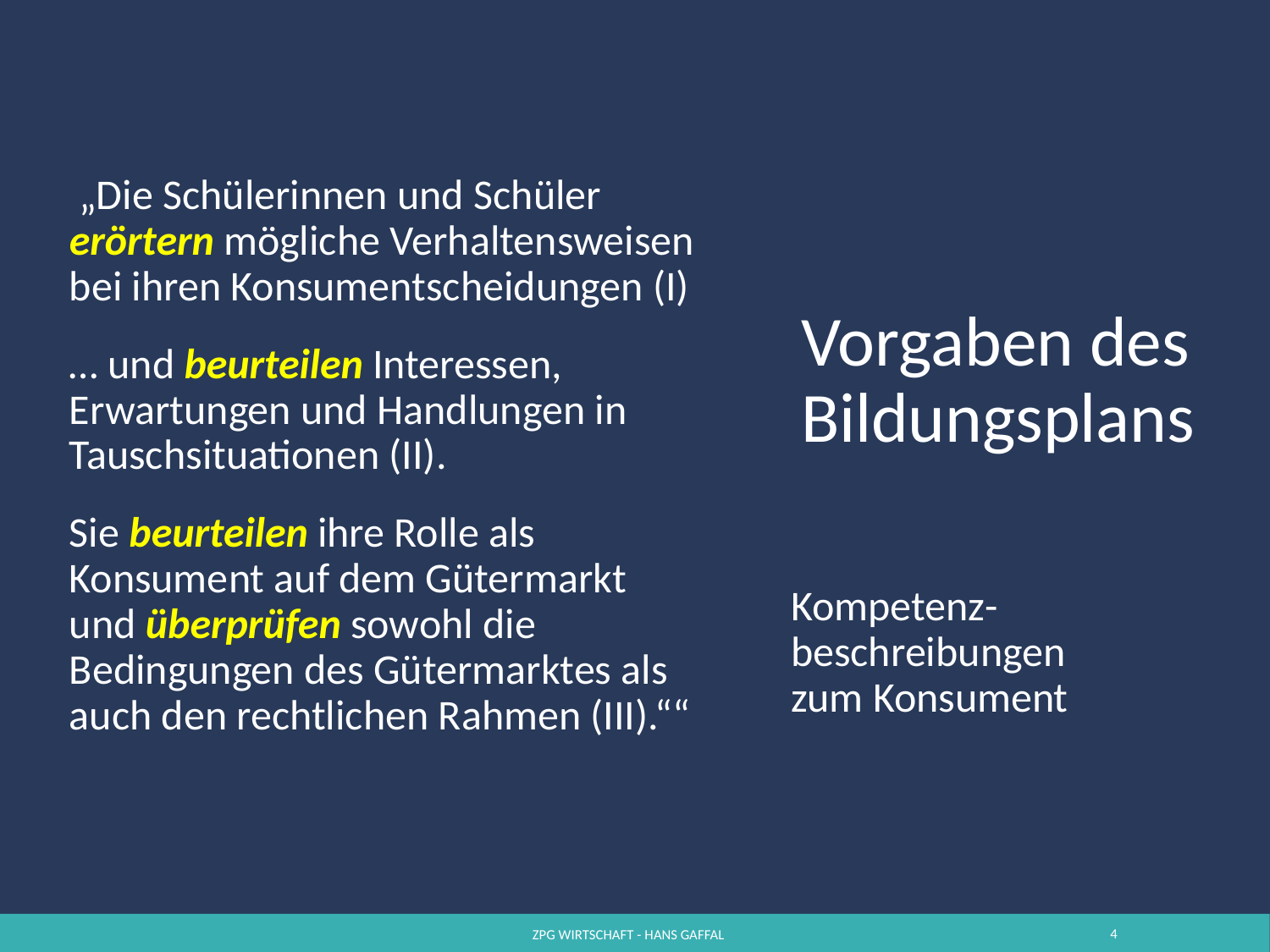

„Die Schülerinnen und Schüler erörtern mögliche Verhaltensweisen bei ihren Konsumentscheidungen (I)
… und beurteilen Interessen, Erwartungen und Handlungen in Tauschsituationen (II).
Sie beurteilen ihre Rolle als Konsument auf dem Gütermarkt und überprüfen sowohl die Bedingungen des Gütermarktes als auch den rechtlichen Rahmen (III).““
# Vorgaben des Bildungsplans
Kompetenz-beschreibungen
zum Konsument
ZPG Wirtschaft - Hans Gaffal
4